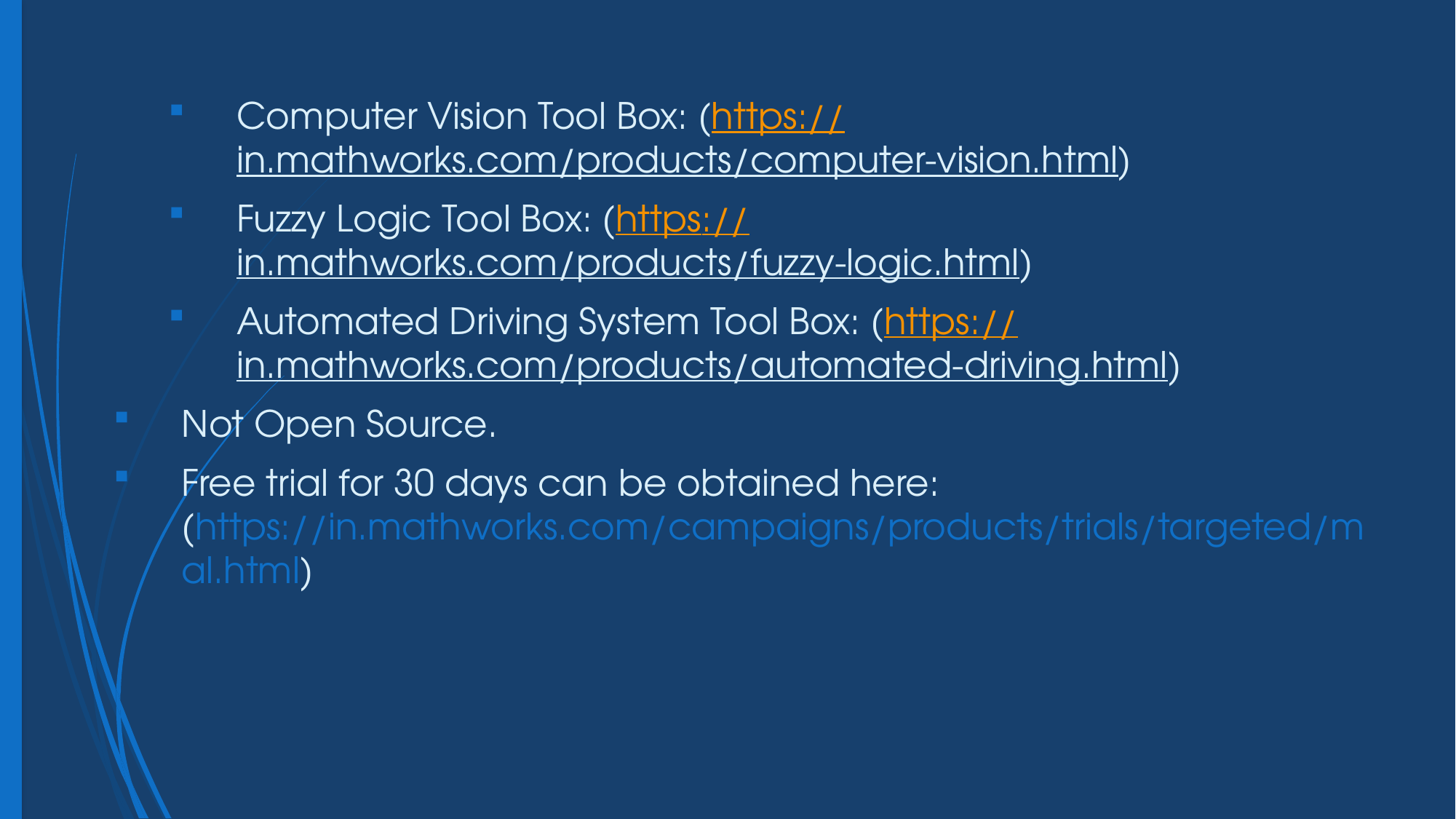

Computer Vision Tool Box: (https://in.mathworks.com/products/computer-vision.html)
Fuzzy Logic Tool Box: (https://in.mathworks.com/products/fuzzy-logic.html)
Automated Driving System Tool Box: (https://in.mathworks.com/products/automated-driving.html)
Not Open Source.
Free trial for 30 days can be obtained here: (https://in.mathworks.com/campaigns/products/trials/targeted/mal.html)